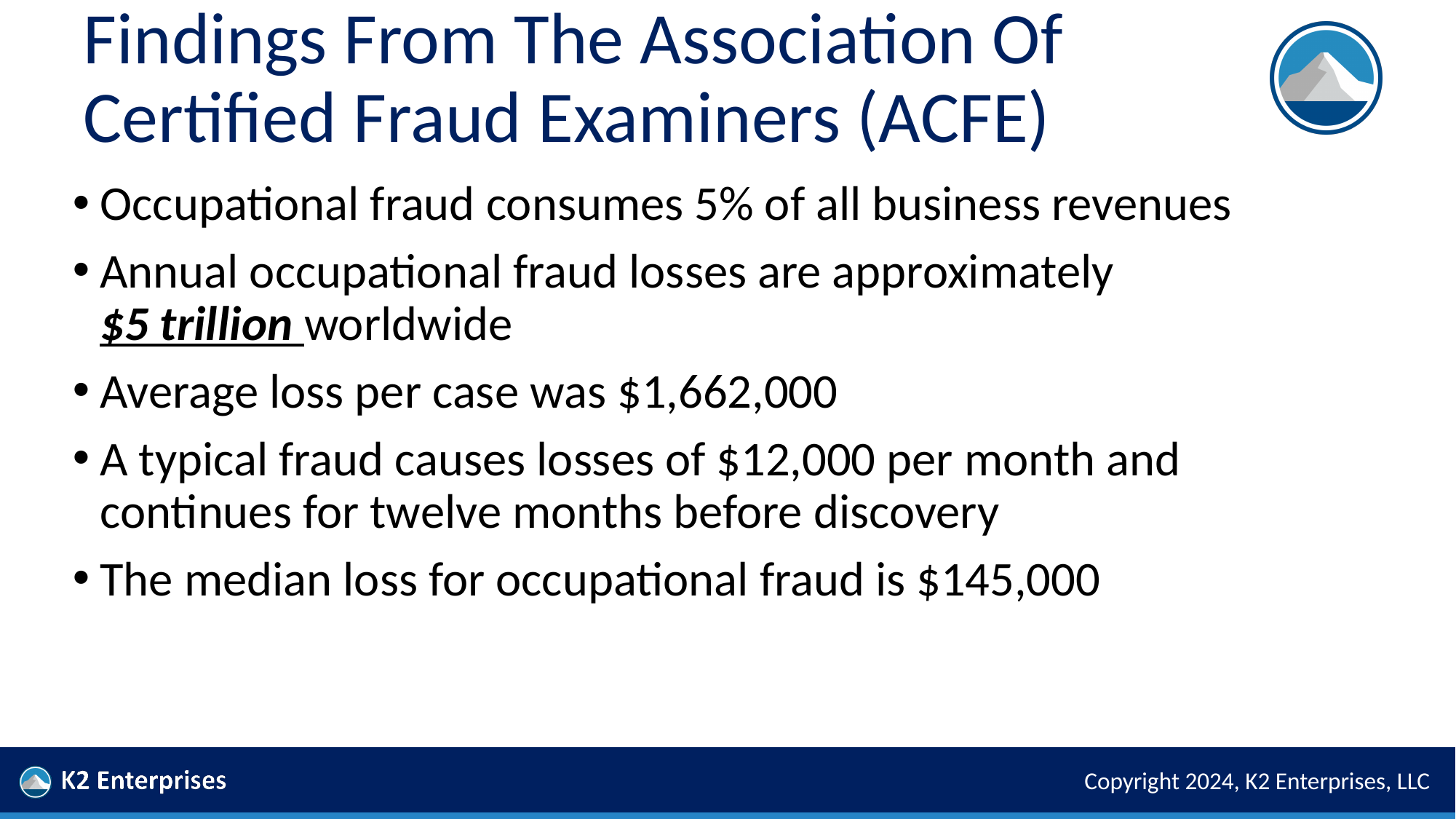

# Findings From The Association Of Certified Fraud Examiners (ACFE)
Occupational fraud consumes 5% of all business revenues
Annual occupational fraud losses are approximately
$5 trillion worldwide
Average loss per case was $1,662,000
A typical fraud causes losses of $12,000 per month and continues for twelve months before discovery
The median loss for occupational fraud is $145,000